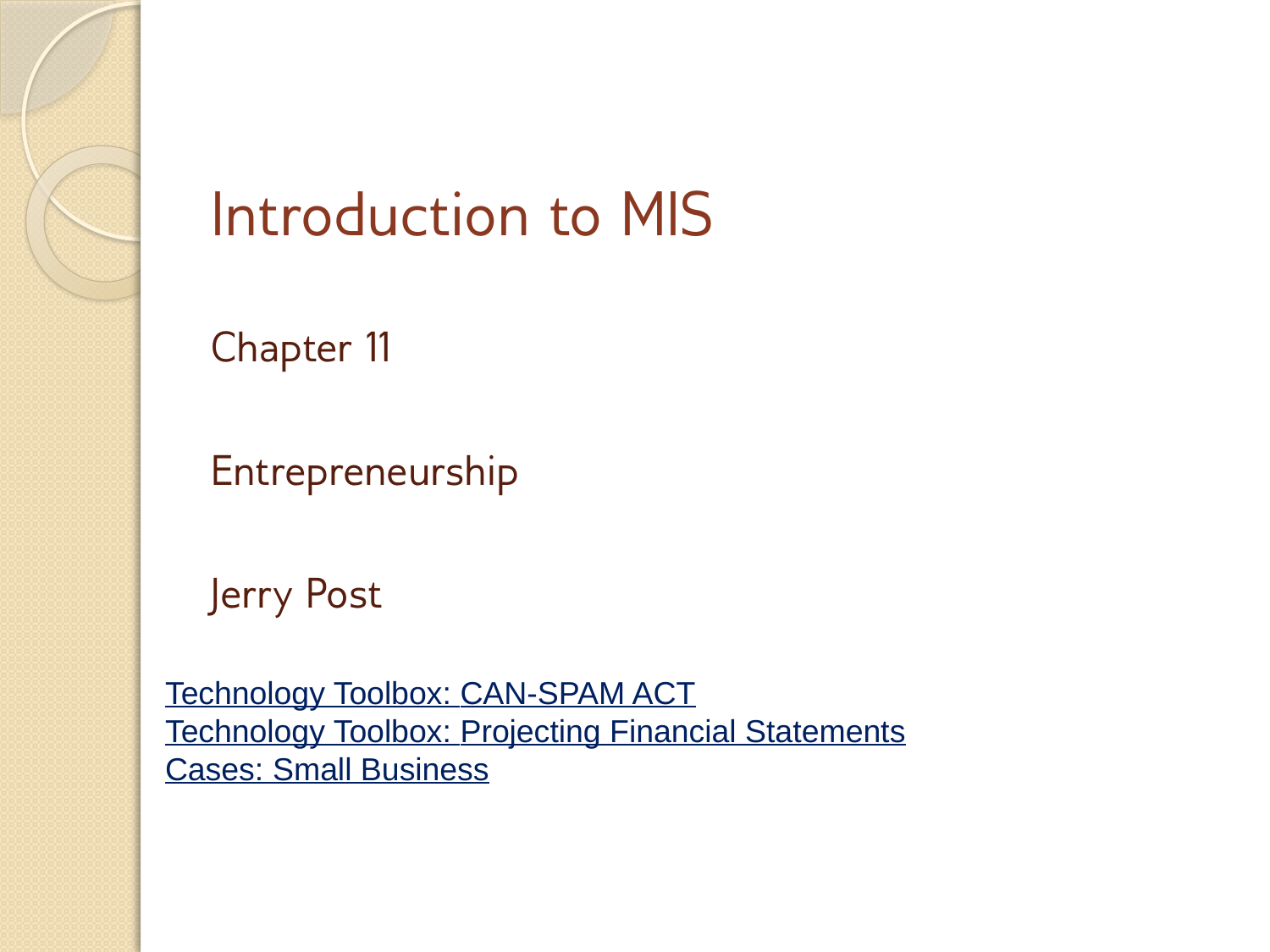

# Introduction to MIS

Chapter 11

Entrepreneurship

Jerry Post
Technology Toolbox: CAN-SPAM ACT
Technology Toolbox: Projecting Financial Statements
Cases: Small Business